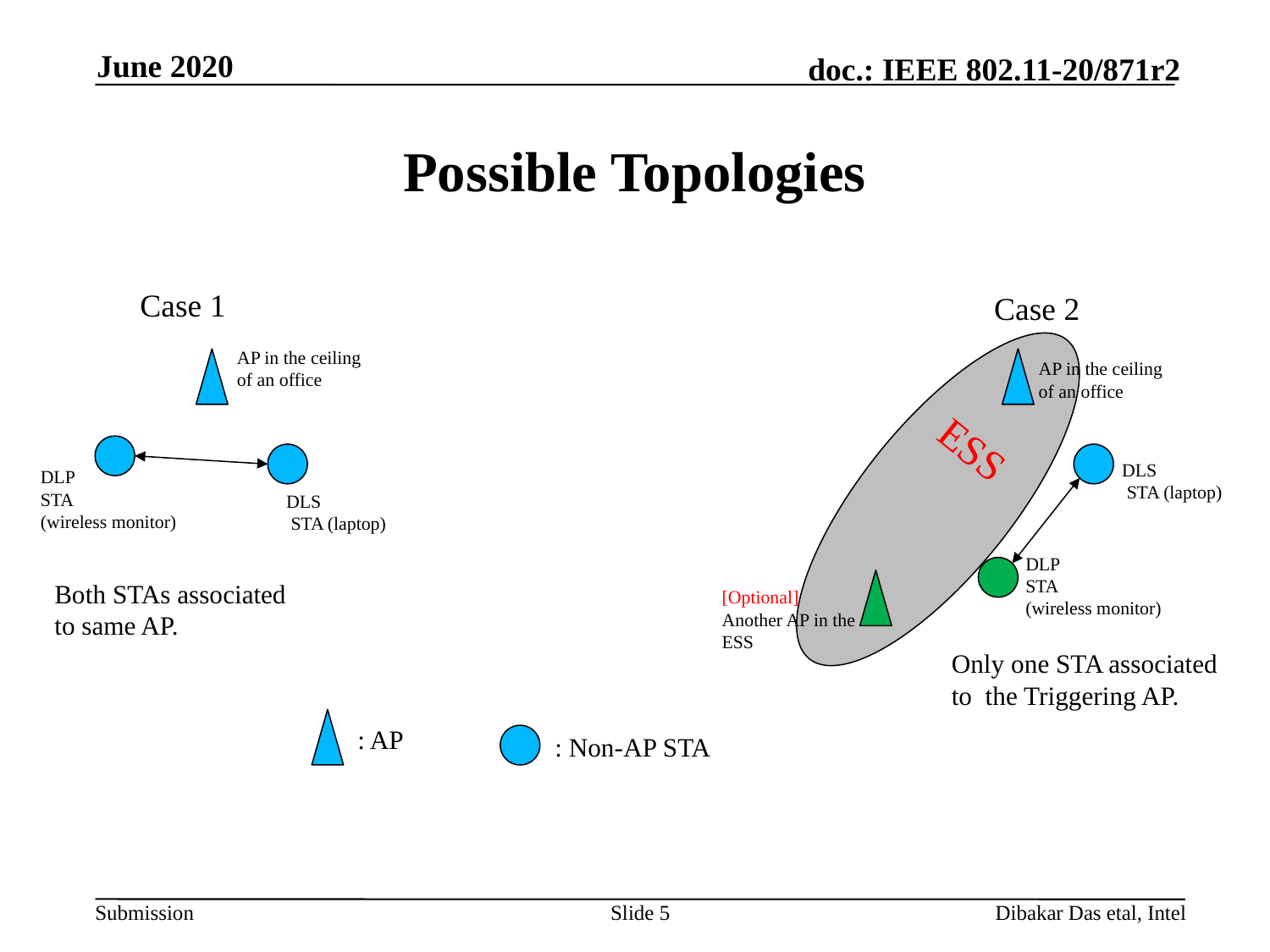

June 2020
# Possible Topologies
Case 1
Case 2

ESS
AP in the ceiling
of an office

AP in the ceiling
of an office

DLS
 STA (laptop)
DLP
STA
(wireless monitor)
DLS
 STA (laptop)
DLP
STA
(wireless monitor)

Both STAs associated
to same AP.
[Optional]
Another AP in the
ESS
Only one STA associated
to  the Triggering AP.

: AP
: Non-AP STA

Slide 5
Dibakar Das etal, Intel